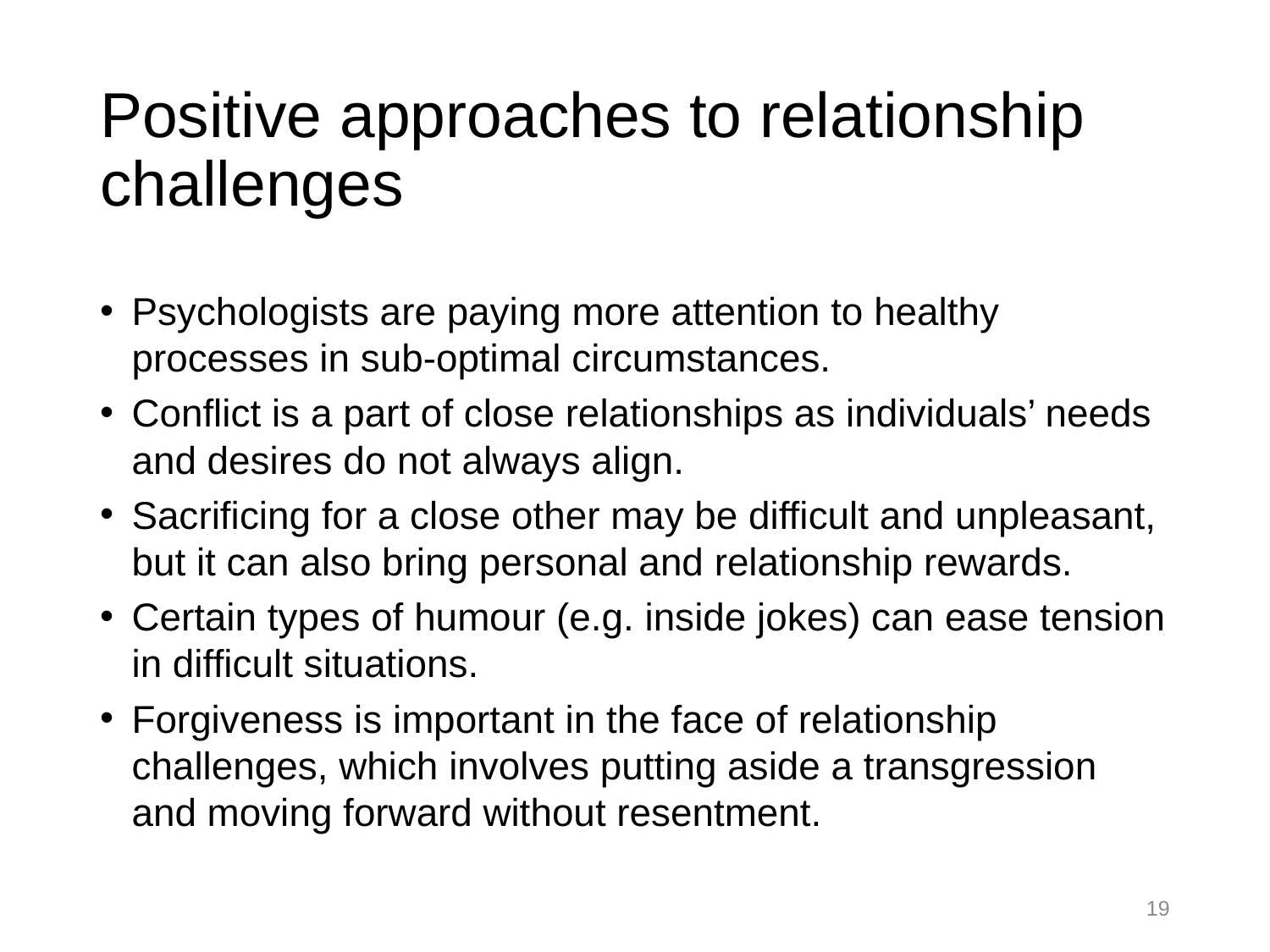

# Positive approaches to relationship challenges
Psychologists are paying more attention to healthy processes in sub-optimal circumstances.
Conflict is a part of close relationships as individuals’ needs and desires do not always align.
Sacrificing for a close other may be difficult and unpleasant, but it can also bring personal and relationship rewards.
Certain types of humour (e.g. inside jokes) can ease tension in difficult situations.
Forgiveness is important in the face of relationship challenges, which involves putting aside a transgression and moving forward without resentment.
19